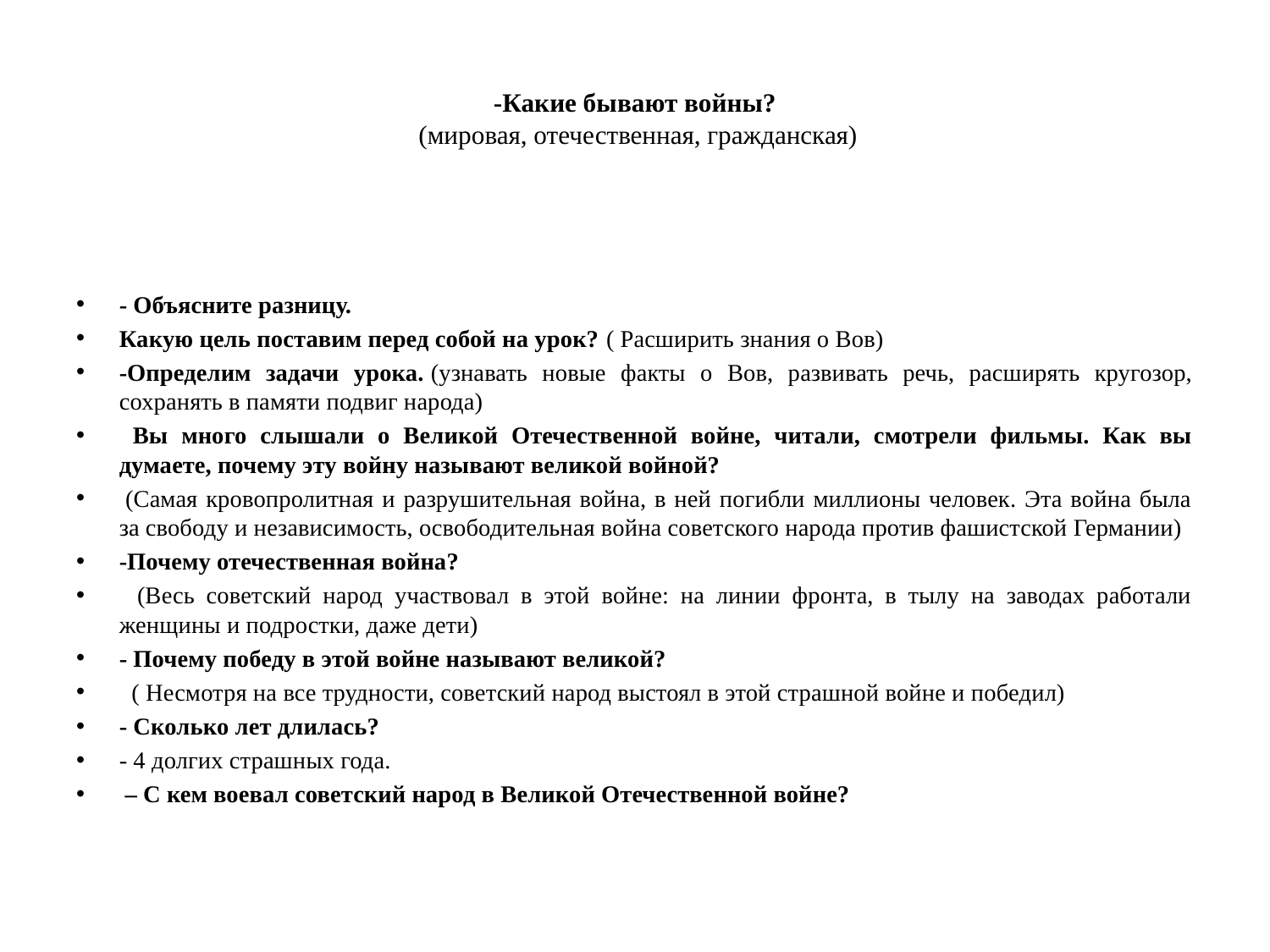

# -Какие бывают войны?  (мировая, отечественная, гражданская)

- Объясните разницу.
Какую цель поставим перед собой на урок? ( Расширить знания о Вов)
-Определим задачи урока. (узнавать новые факты о Вов, развивать речь, расширять кругозор, сохранять в памяти подвиг народа)
 Вы много слышали о Великой Отечественной войне, читали, смотрели фильмы. Как вы думаете, почему эту войну называют великой войной?
 (Самая кровопролитная и разрушительная война, в ней погибли миллионы человек. Эта война была за свободу и независимость, освободительная война советского народа против фашистской Германии)
-Почему отечественная война?
  (Весь советский народ участвовал в этой войне: на линии фронта, в тылу на заводах работали женщины и подростки, даже дети)
- Почему победу в этой войне называют великой?
  ( Несмотря на все трудности, советский народ выстоял в этой страшной войне и победил)
- Сколько лет длилась?
- 4 долгих страшных года.
 – С кем воевал советский народ в Великой Отечественной войне?